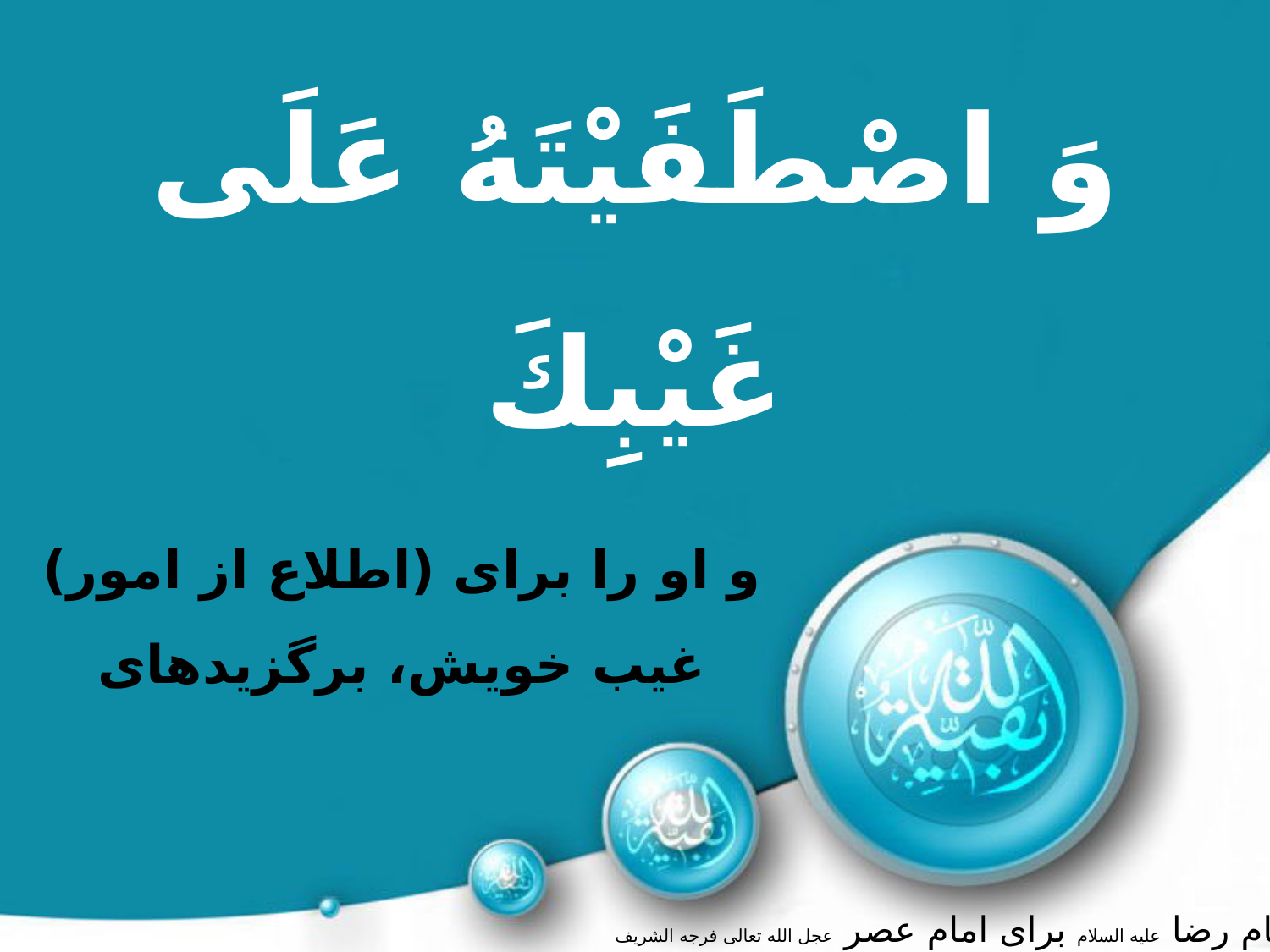

وَ اصْطَفَيْتَهُ عَلَى غَيْبِكَ‏
و او را برای (اطلاع از امور) غيب خويش، برگزيده‏اى